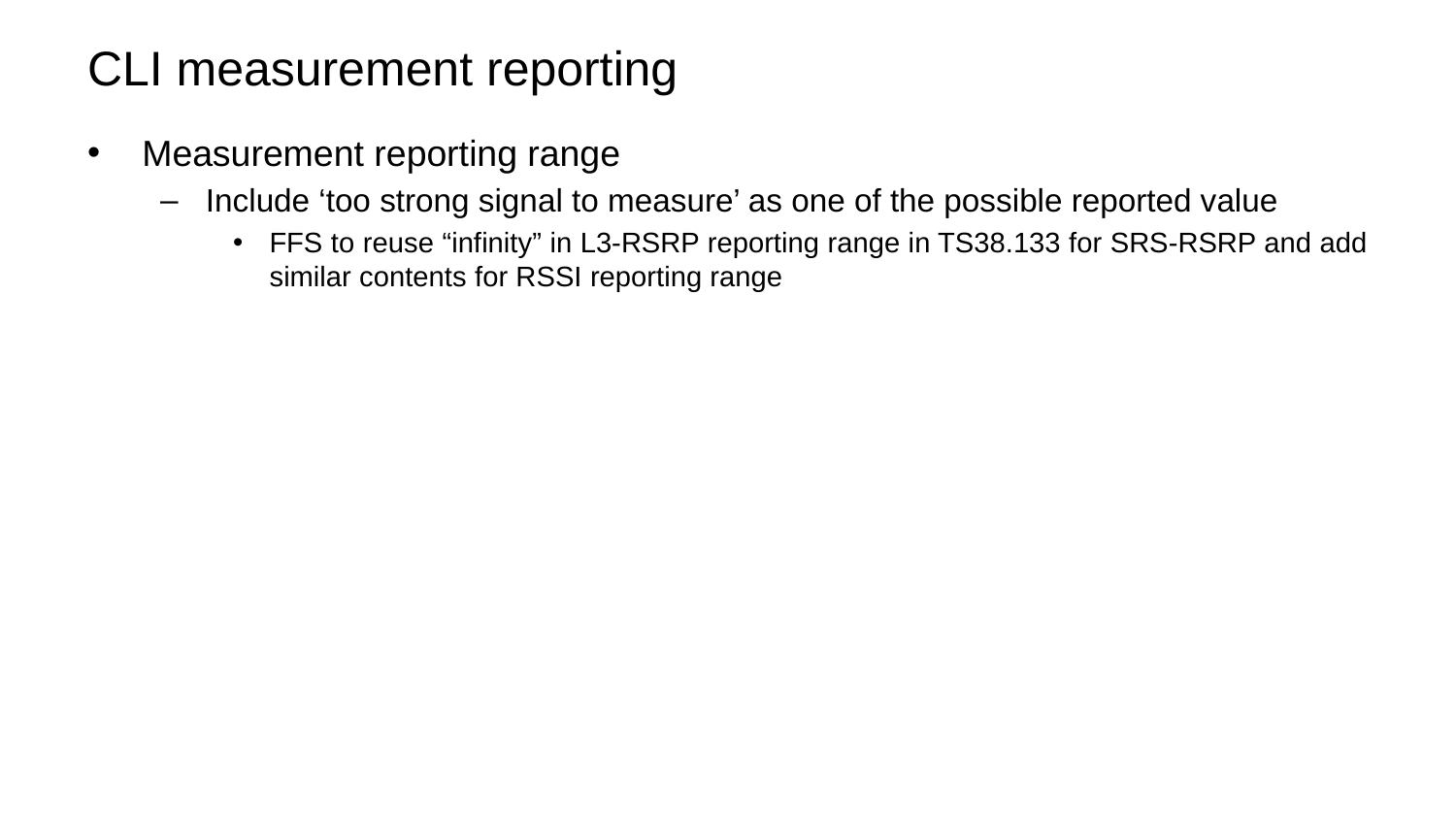

# CLI measurement reporting
Measurement reporting range
Include ‘too strong signal to measure’ as one of the possible reported value
FFS to reuse “infinity” in L3-RSRP reporting range in TS38.133 for SRS-RSRP and add similar contents for RSSI reporting range